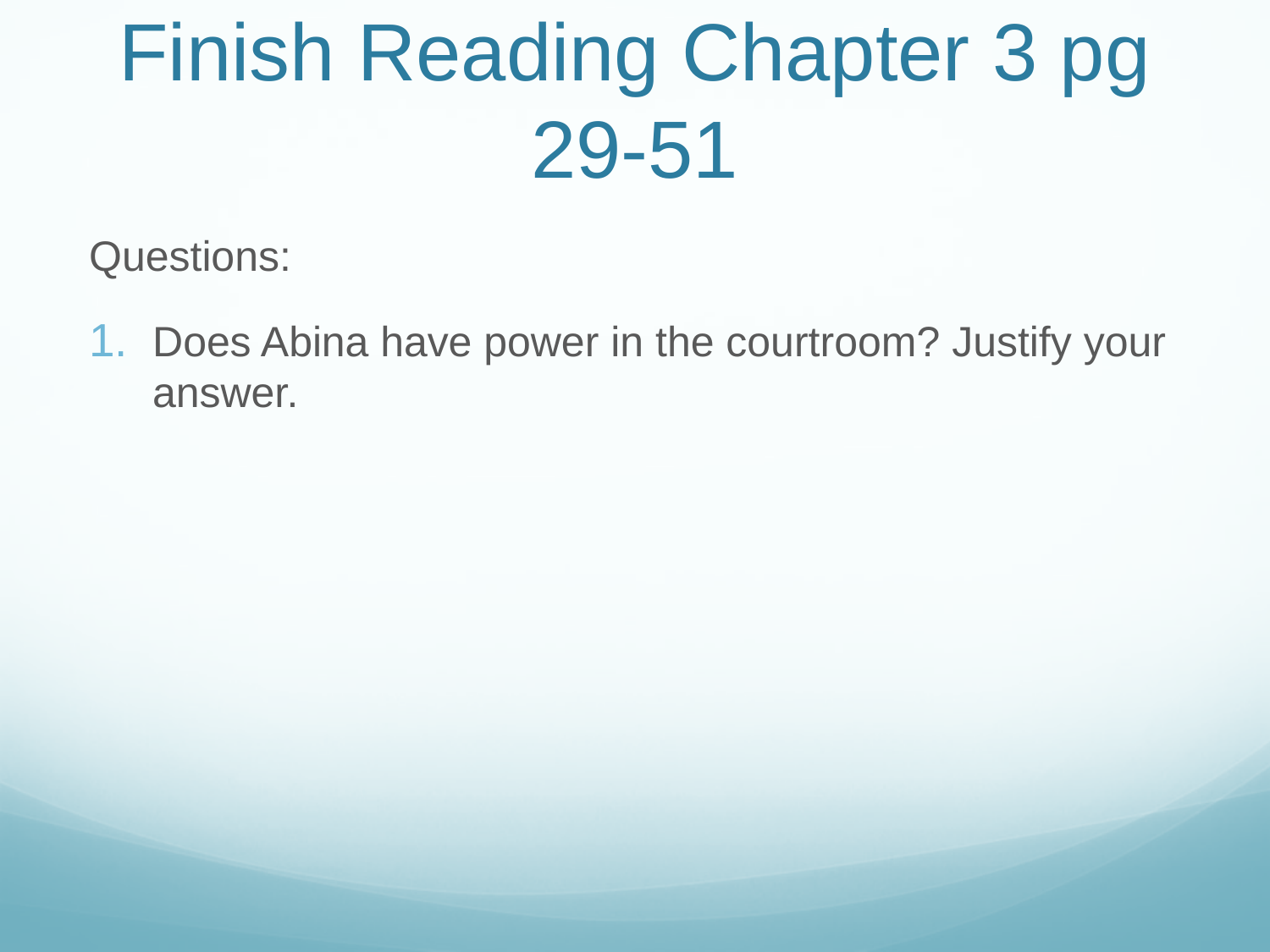

# Finish Reading Chapter 3 pg 29-51
Questions:
Does Abina have power in the courtroom? Justify your answer.